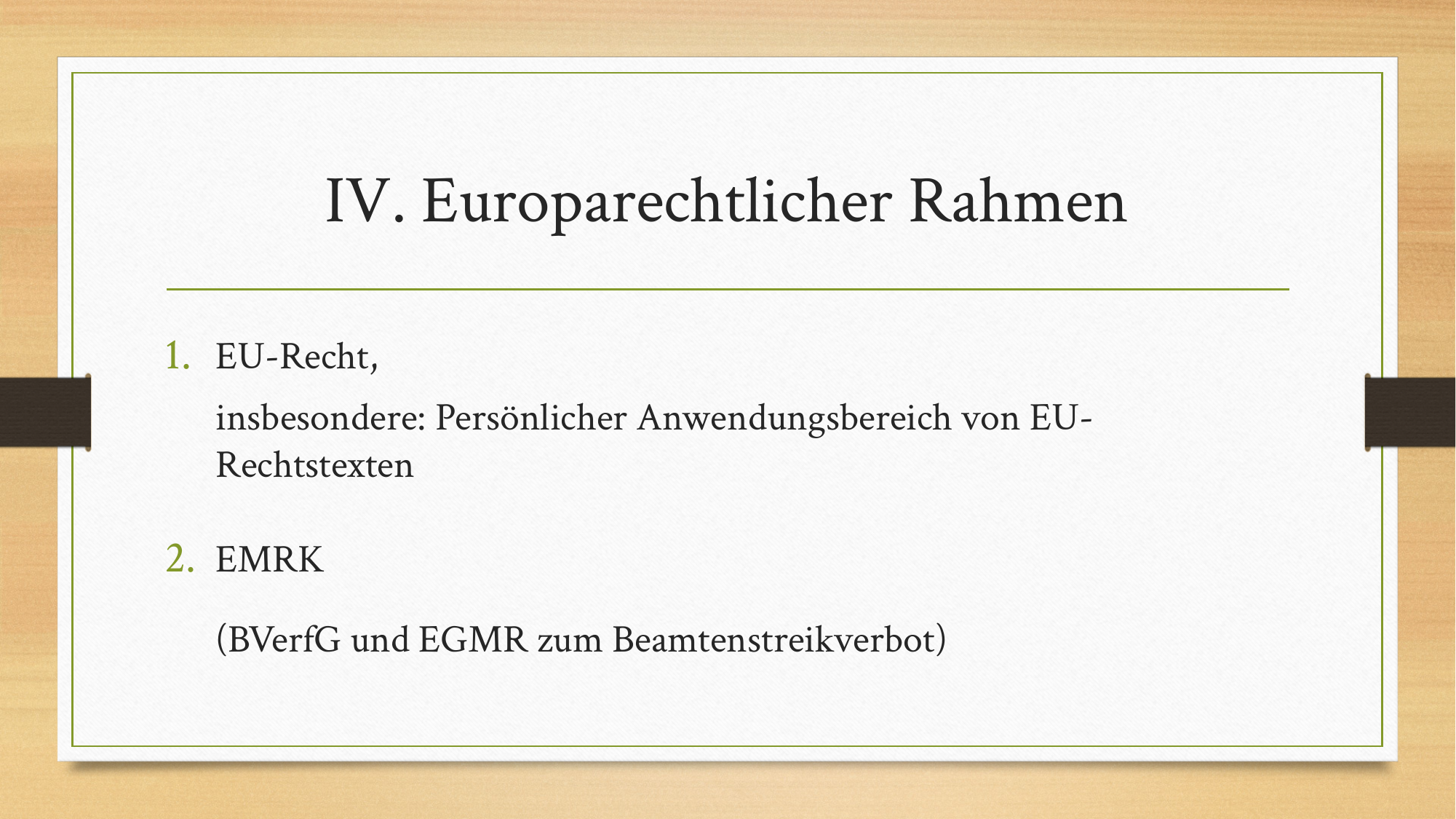

# IV. Europarechtlicher Rahmen
EU-Recht,
insbesondere: Persönlicher Anwendungsbereich von EU-Rechtstexten
EMRK
(BVerfG und EGMR zum Beamtenstreikverbot)